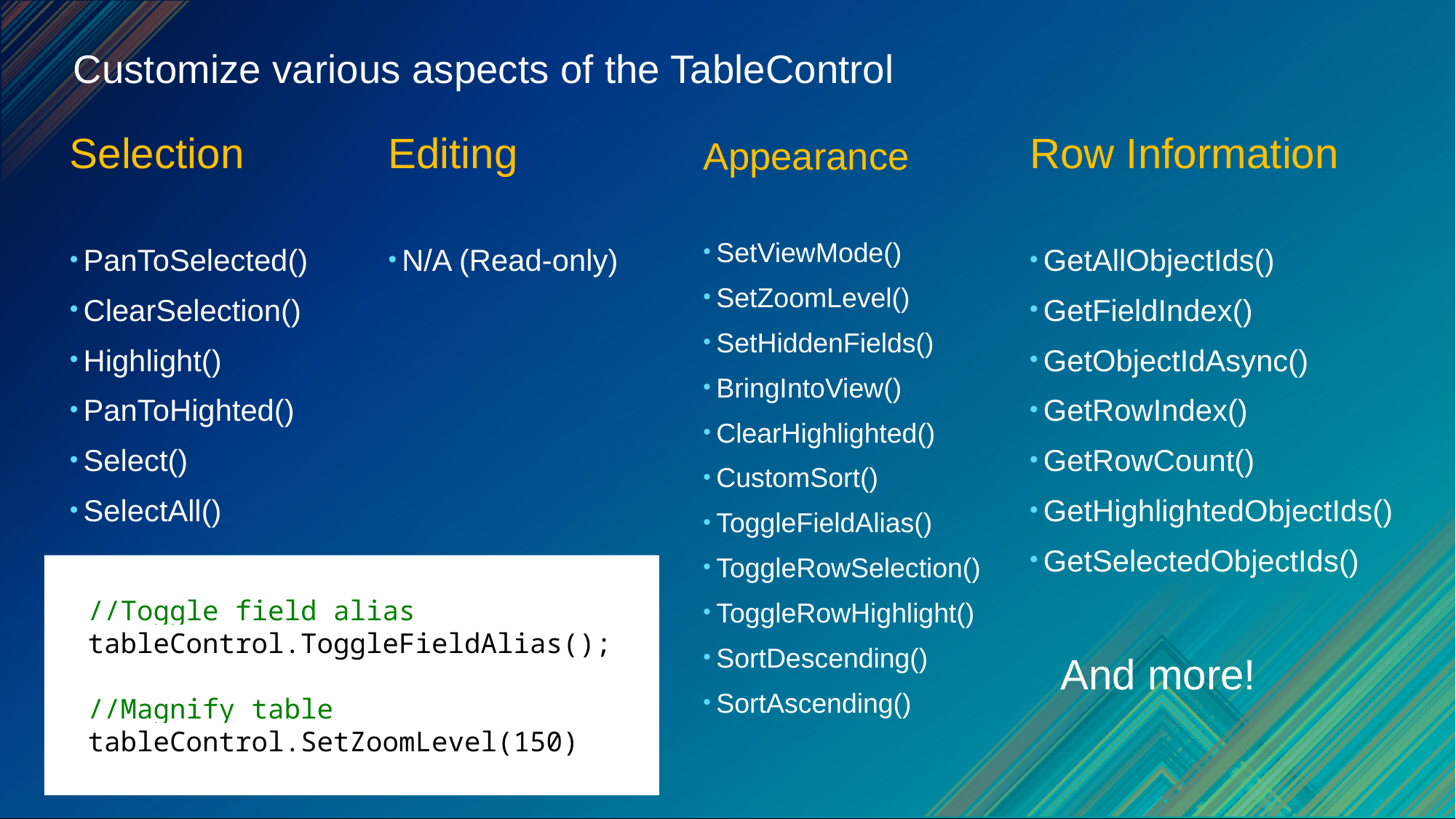

# Customize various aspects of the TableControl
Selection

PanToSelected()
ClearSelection()
Highlight()
PanToHighted()
Select()
SelectAll()

Editing

N/A (Read-only)

Row Information

GetAllObjectIds()
GetFieldIndex()
GetObjectIdAsync()
GetRowIndex()
GetRowCount()
GetHighlightedObjectIds()
GetSelectedObjectIds()

Appearance

SetViewMode()
SetZoomLevel()
SetHiddenFields()
BringIntoView()
ClearHighlighted()
CustomSort()
ToggleFieldAlias()
ToggleRowSelection()
ToggleRowHighlight()
SortDescending()
SortAscending()

  //Toggle field alias
  tableControl.ToggleFieldAlias();

  //Magnify table
  tableControl.SetZoomLevel(150)

And more!